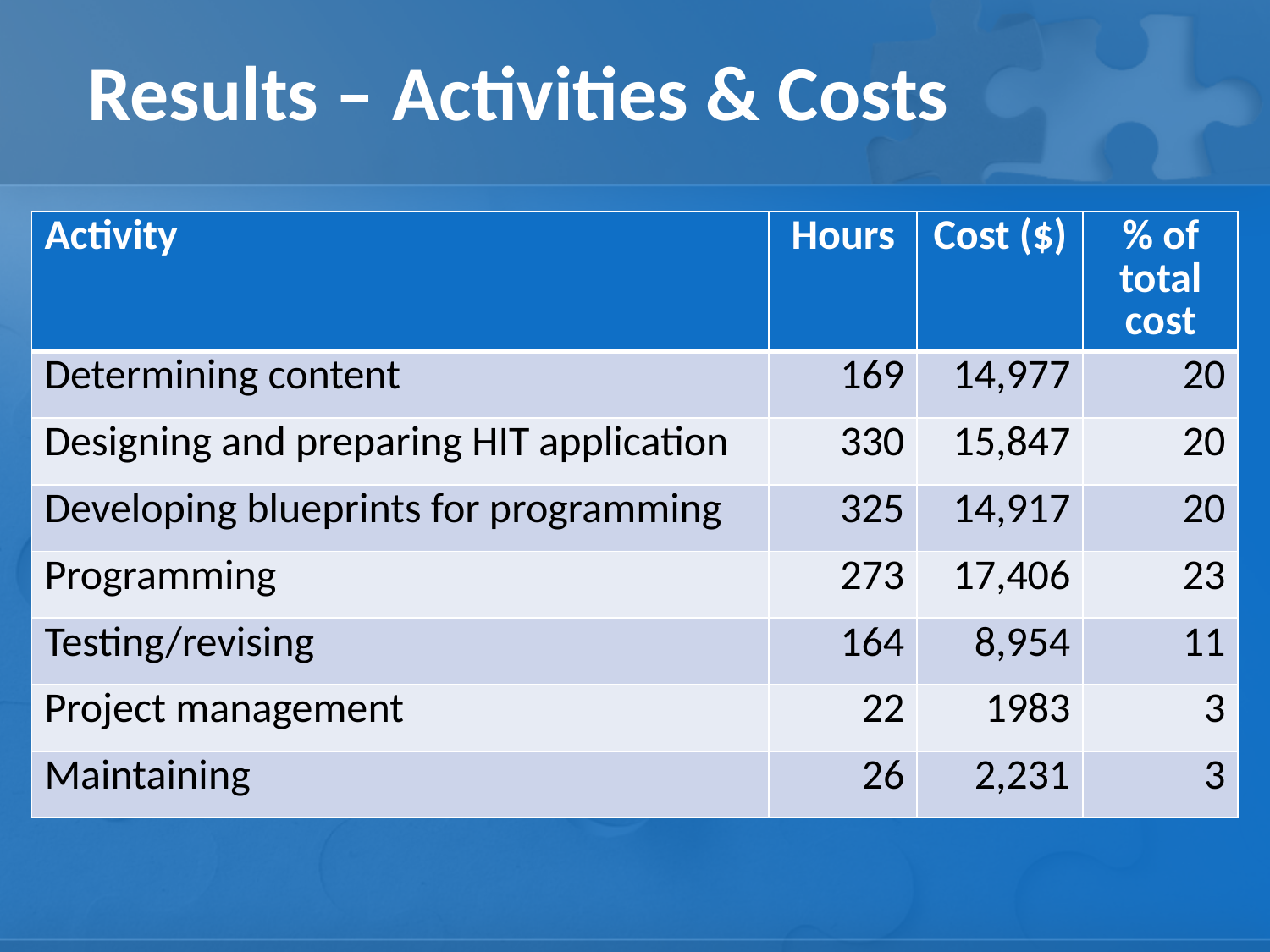

# Results – Activities & Costs
| Activity | Hours | Cost ($) | % of total cost |
| --- | --- | --- | --- |
| Determining content | 169 | 14,977 | 20 |
| Designing and preparing HIT application | 330 | 15,847 | 20 |
| Developing blueprints for programming | 325 | 14,917 | 20 |
| Programming | 273 | 17,406 | 23 |
| Testing/revising | 164 | 8,954 | 11 |
| Project management | 22 | 1983 | 3 |
| Maintaining | 26 | 2,231 | 3 |